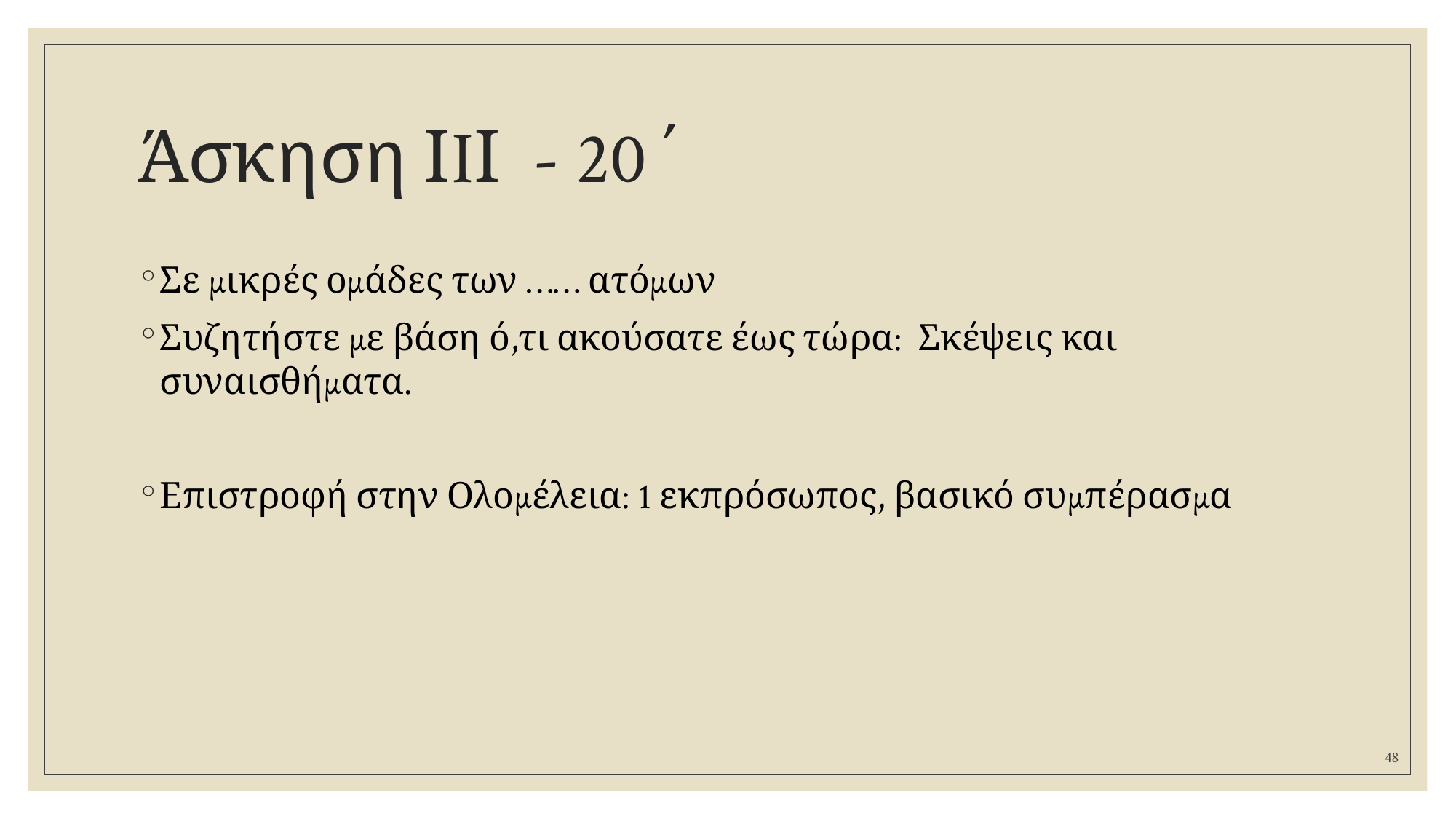

# Άσκηση ΙIΙ  - 20΄
Σε μικρές ομάδες των …… ατόμων
Συζητήστε με βάση ό,τι ακούσατε έως τώρα:  Σκέψεις και συναισθήματα.

Επιστροφή στην Ολομέλεια: 1 εκπρόσωπος, βασικό συμπέρασμα
48